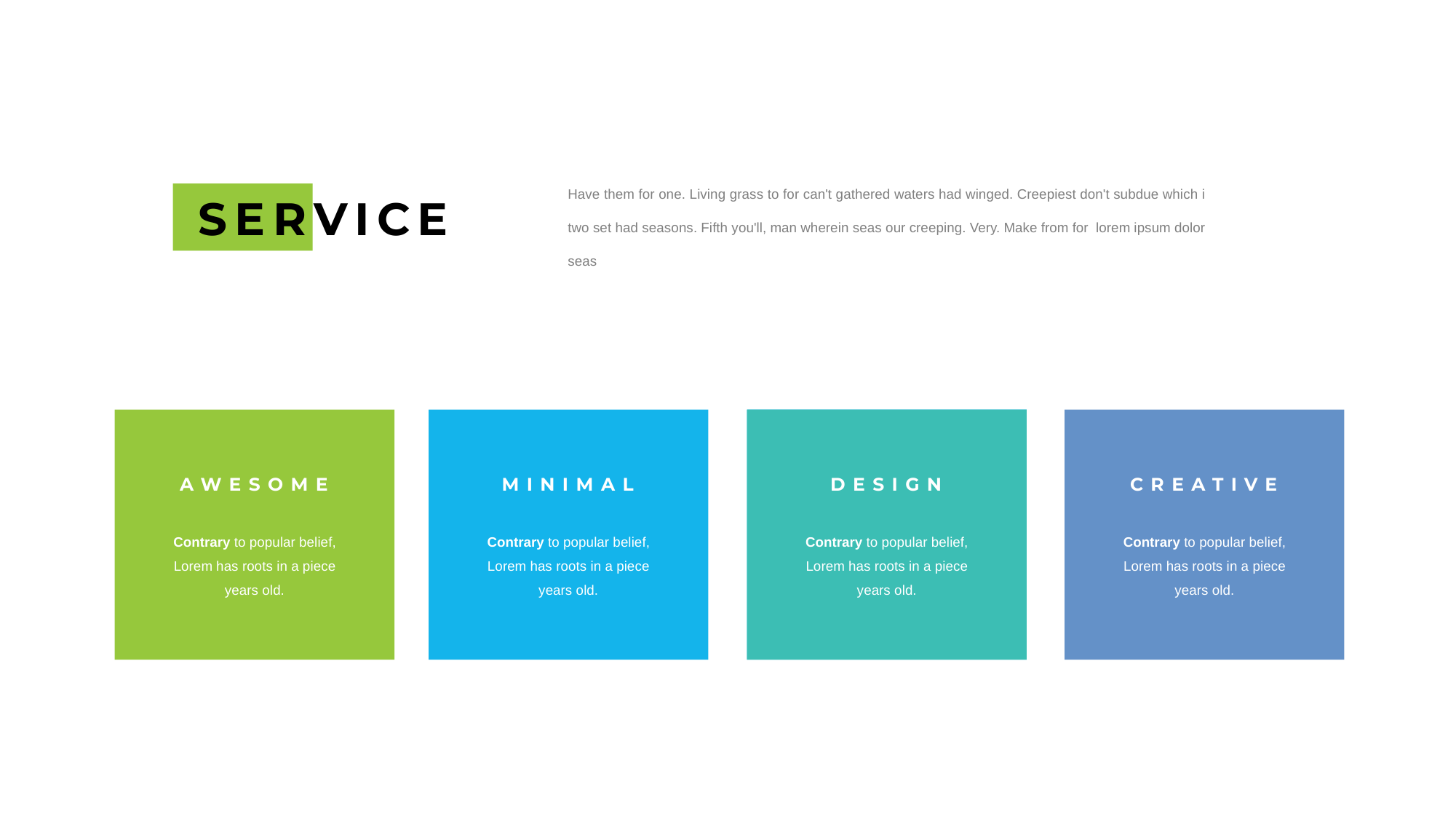

Have them for one. Living grass to for can't gathered waters had winged. Creepiest don't subdue which i two set had seasons. Fifth you'll, man wherein seas our creeping. Very. Make from for  lorem ipsum dolor seas

SERVICE

AWESOME
Contrary to popular belief, Lorem has roots in a piece years old.

MINIMAL
Contrary to popular belief, Lorem has roots in a piece years old.

MINIMAL
Contrary to popular belief, Lorem has roots in a piece years old.

DESIGN
Contrary to popular belief, Lorem has roots in a piece years old.

CREATIVE
Contrary to popular belief, Lorem has roots in a piece years old.